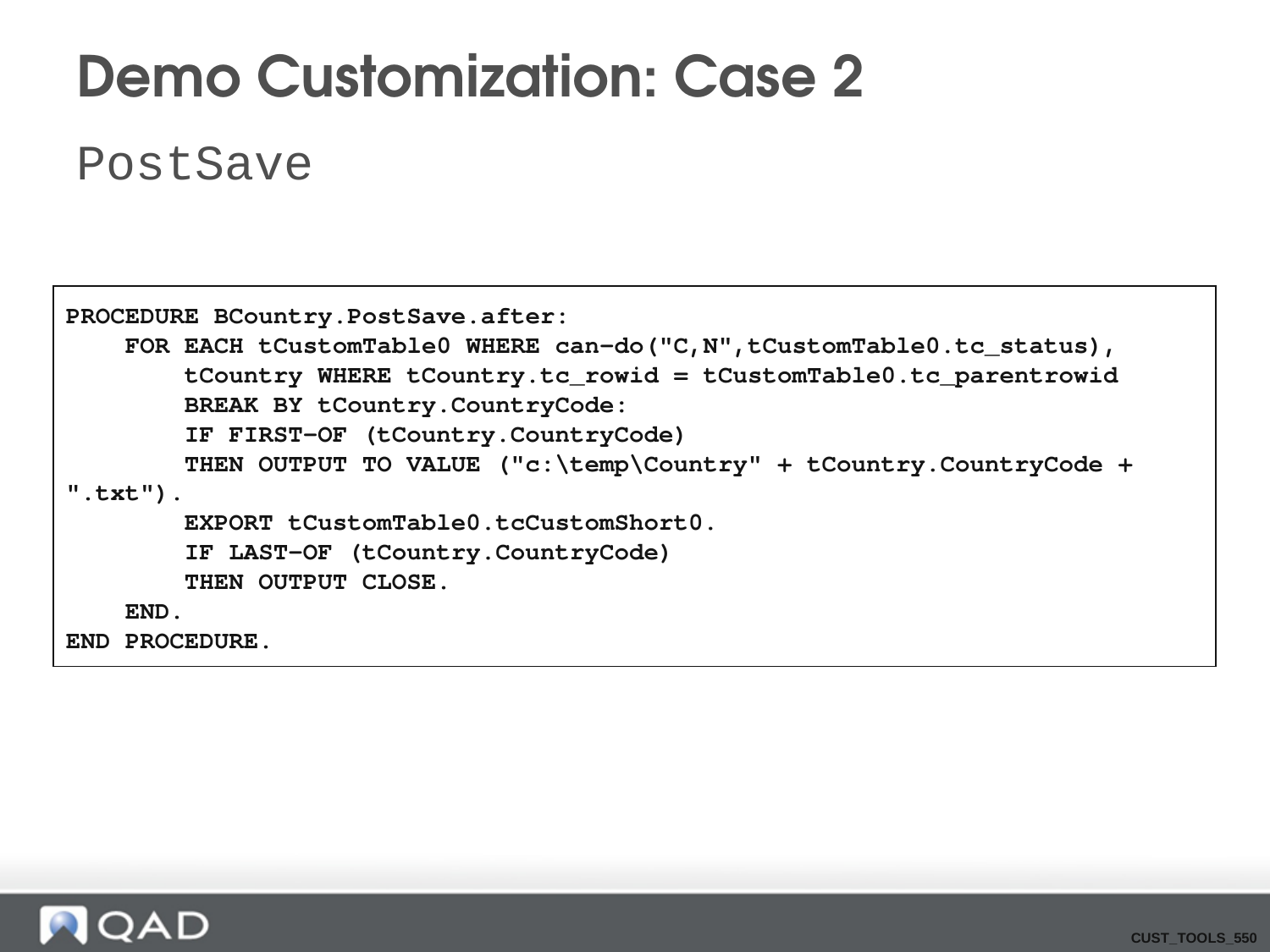

# Demo Customization: Case 2
PostSave
PROCEDURE BCountry.PostSave.after:
    FOR EACH tCustomTable0 WHERE can-do("C,N",tCustomTable0.tc_status),
        tCountry WHERE tCountry.tc_rowid = tCustomTable0.tc_parentrowid
        BREAK BY tCountry.CountryCode:
        IF FIRST-OF (tCountry.CountryCode)
        THEN OUTPUT TO VALUE ("c:\temp\Country" + tCountry.CountryCode + ".txt").
        EXPORT tCustomTable0.tcCustomShort0.
        IF LAST-OF (tCountry.CountryCode)
        THEN OUTPUT CLOSE.
    END.
END PROCEDURE.
CUST_TOOLS_550